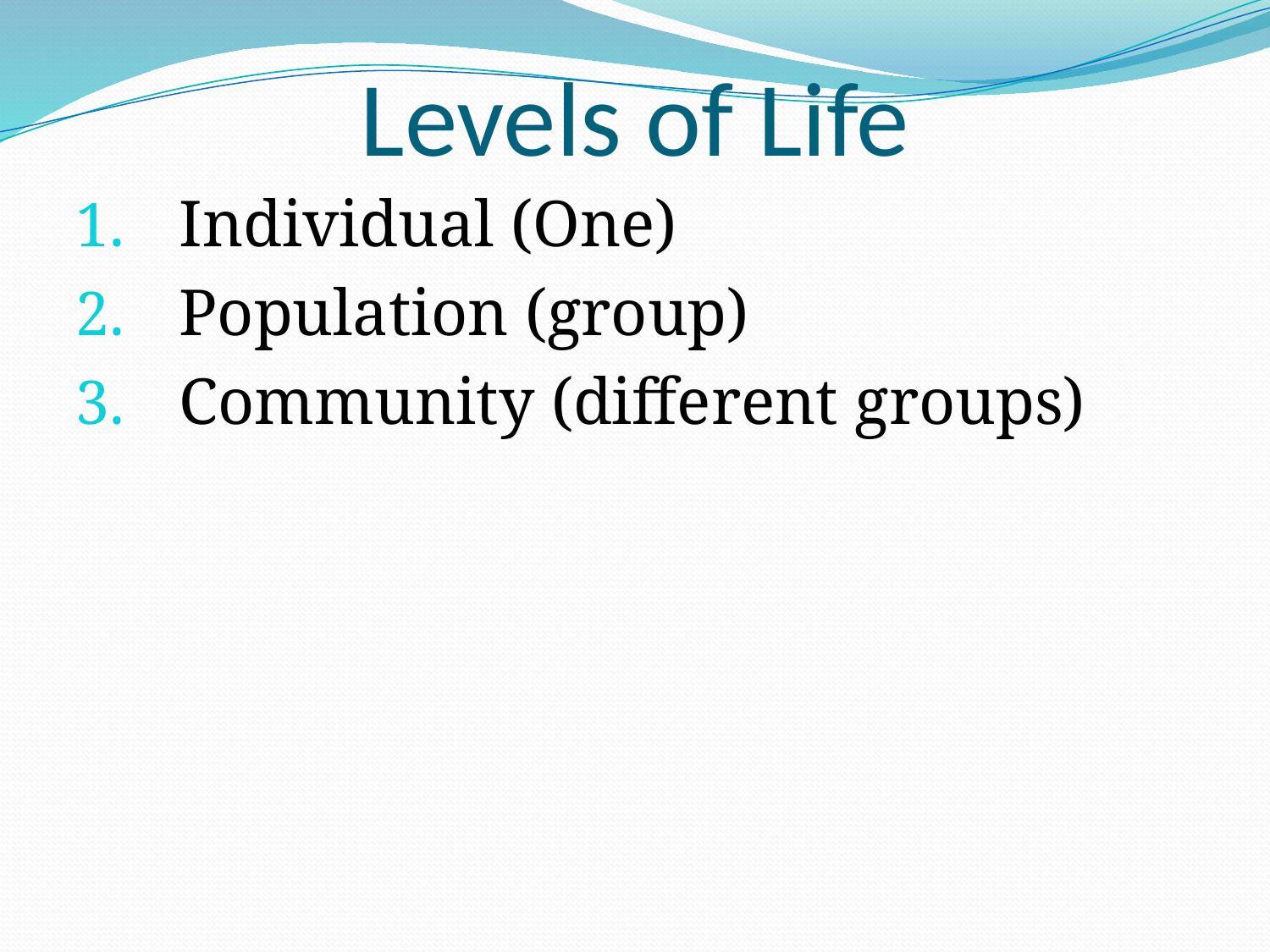

# Levels of Life
Individual (One)
Population (group)
Community (different groups)